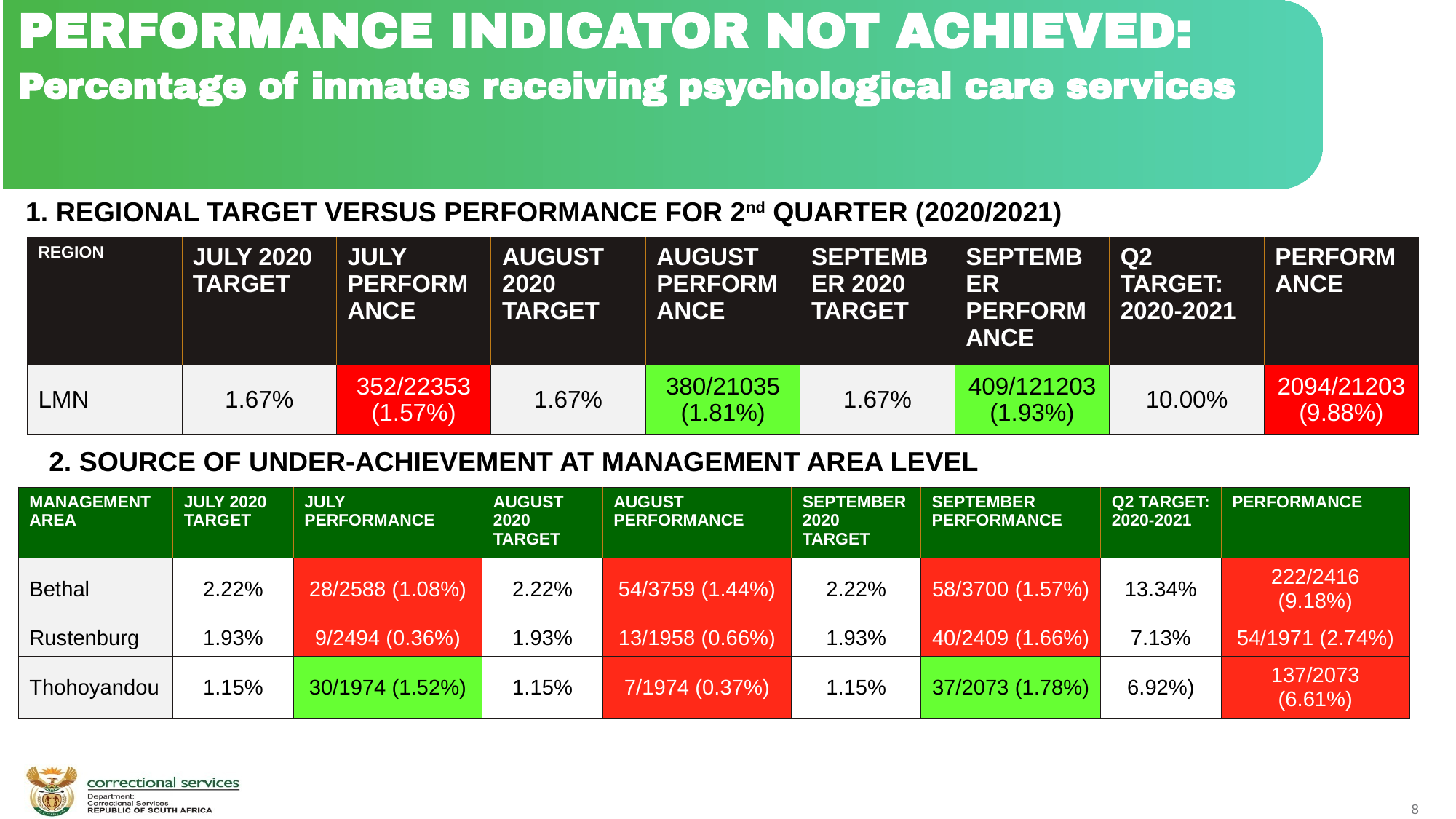

PERFORMANCE INDICATOR NOT ACHIEVED:
Percentage of inmates receiving psychological care services

1. REGIONAL TARGET VERSUS PERFORMANCE FOR 2nd QUARTER (2020/2021)
| REGION | JULY 2020 TARGET | JULY PERFORMANCE | AUGUST 2020 TARGET | AUGUST PERFORMANCE | SEPTEMBER 2020 TARGET | SEPTEMBER PERFORMANCE | Q2 TARGET: 2020-2021 | PERFORMANCE |
| --- | --- | --- | --- | --- | --- | --- | --- | --- |
| LMN | 1.67% | 352/22353 (1.57%) | 1.67% | 380/21035 (1.81%) | 1.67% | 409/121203 (1.93%) | 10.00% | 2094/21203 (9.88%) |
     2. SOURCE OF UNDER-ACHIEVEMENT AT MANAGEMENT AREA LEVEL
| MANAGEMENT AREA | JULY 2020 TARGET | JULY PERFORMANCE | AUGUST 2020 TARGET | AUGUST PERFORMANCE | SEPTEMBER 2020 TARGET | SEPTEMBER PERFORMANCE | Q2 TARGET: 2020-2021 | PERFORMANCE |
| --- | --- | --- | --- | --- | --- | --- | --- | --- |
| Bethal | 2.22% | 28/2588 (1.08%) | 2.22% | 54/3759 (1.44%) | 2.22% | 58/3700 (1.57%) | 13.34% | 222/2416 (9.18%) |
| Rustenburg | 1.93% | 9/2494 (0.36%) | 1.93% | 13/1958 (0.66%) | 1.93% | 40/2409 (1.66%) | 7.13% | 54/1971 (2.74%) |
| Thohoyandou | 1.15% | 30/1974 (1.52%) | 1.15% | 7/1974 (0.37%) | 1.15% | 37/2073 (1.78%) | 6.92%) | 137/2073 (6.61%) |